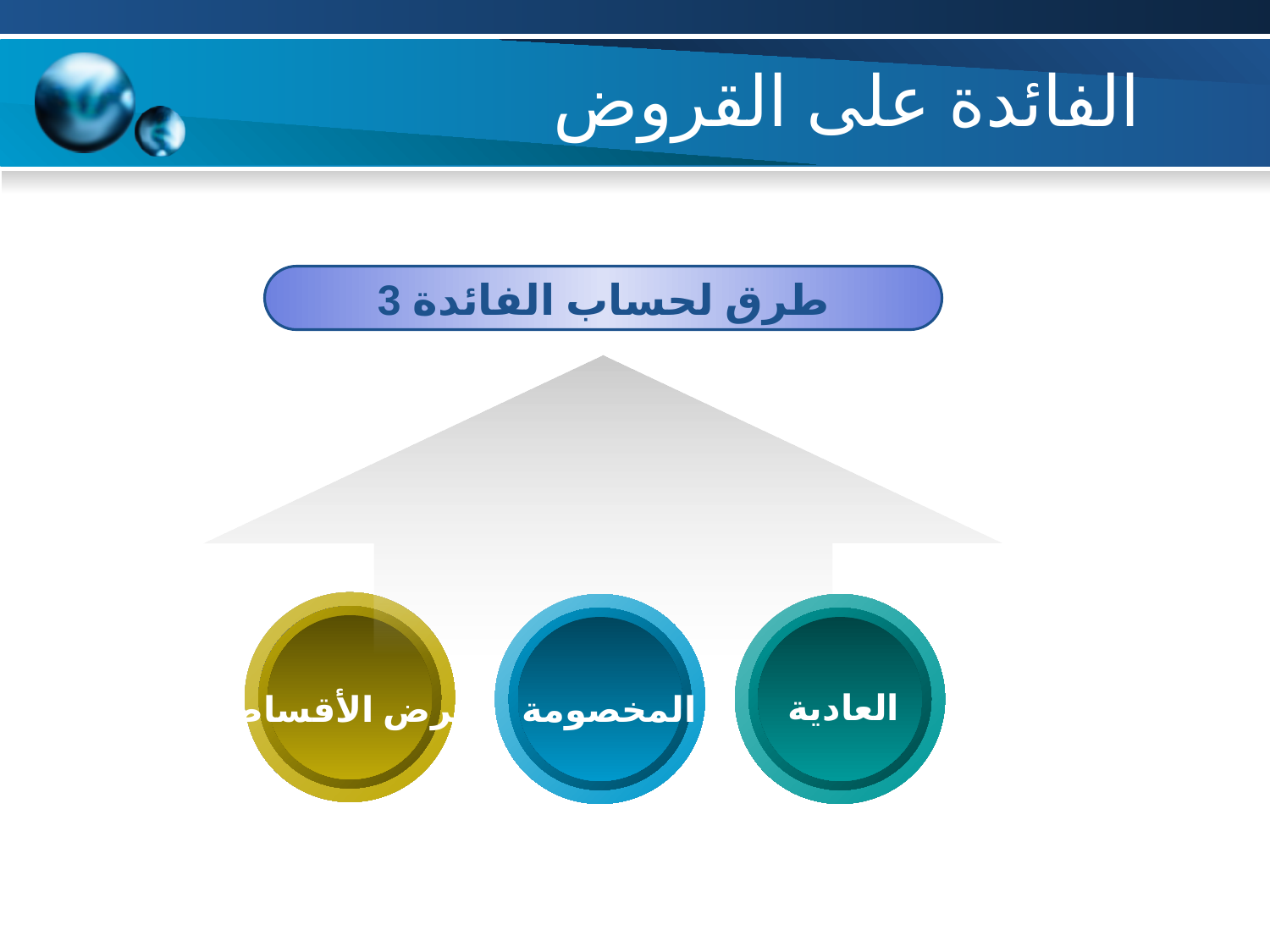

# الفائدة على القروض
3 طرق لحساب الفائدة

العادية
قرض الأقساط
المخصومة